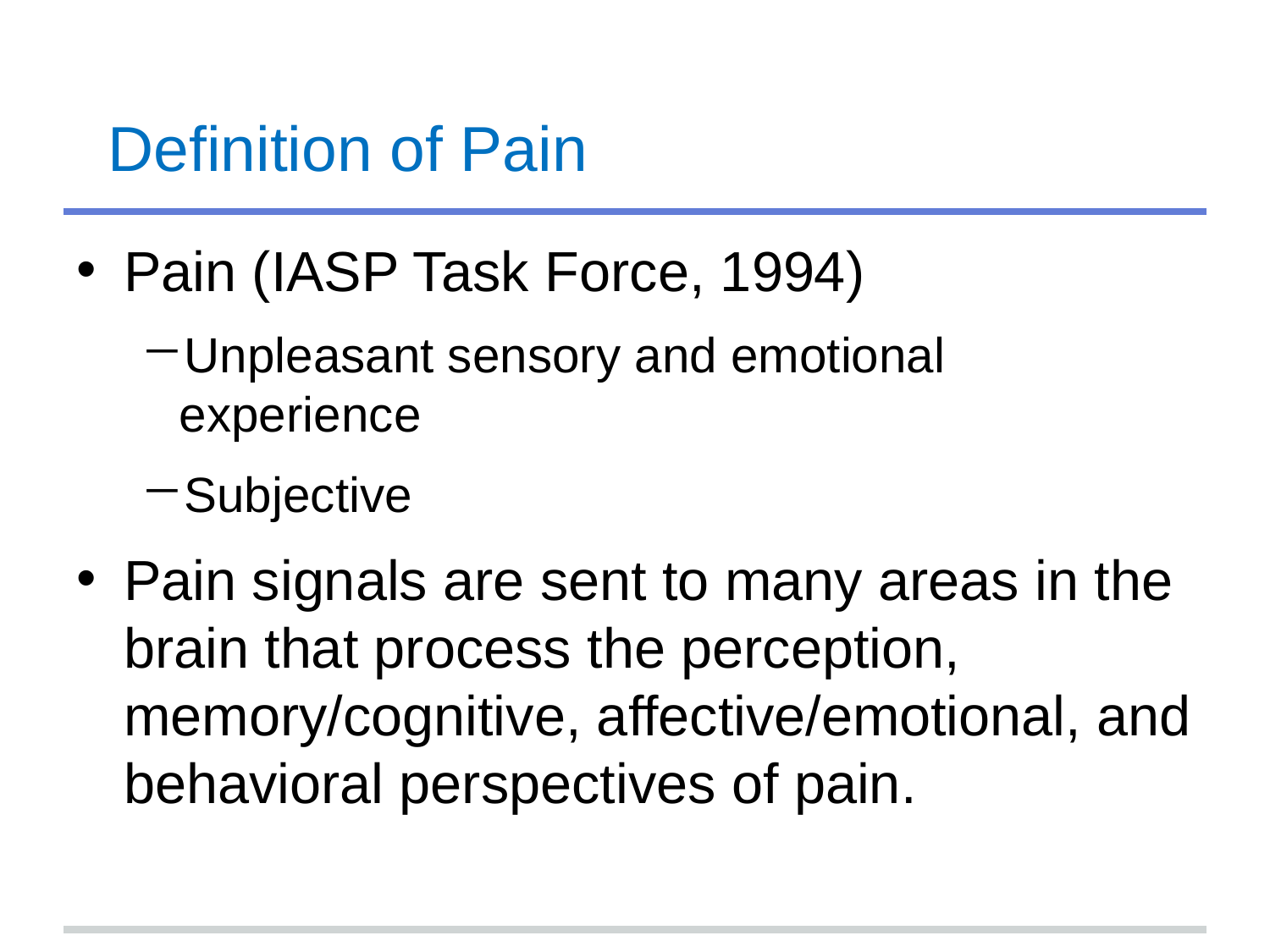

# Definition of Pain
Pain (IASP Task Force, 1994)
Unpleasant sensory and emotional experience
Subjective
Pain signals are sent to many areas in the brain that process the perception, memory/cognitive, affective/emotional, and behavioral perspectives of pain.